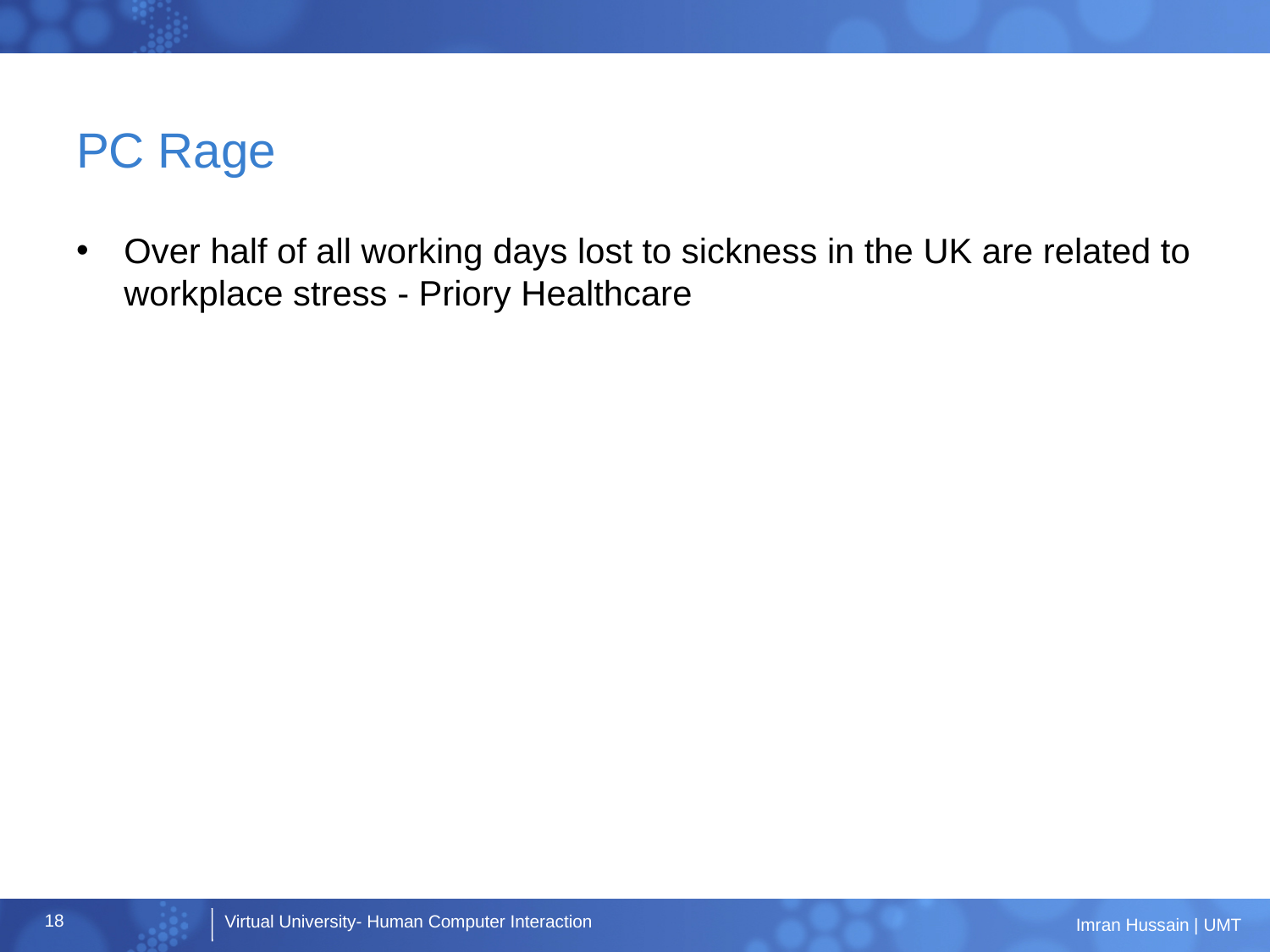

# PC Rage
Over half of all working days lost to sickness in the UK are related to workplace stress - Priory Healthcare